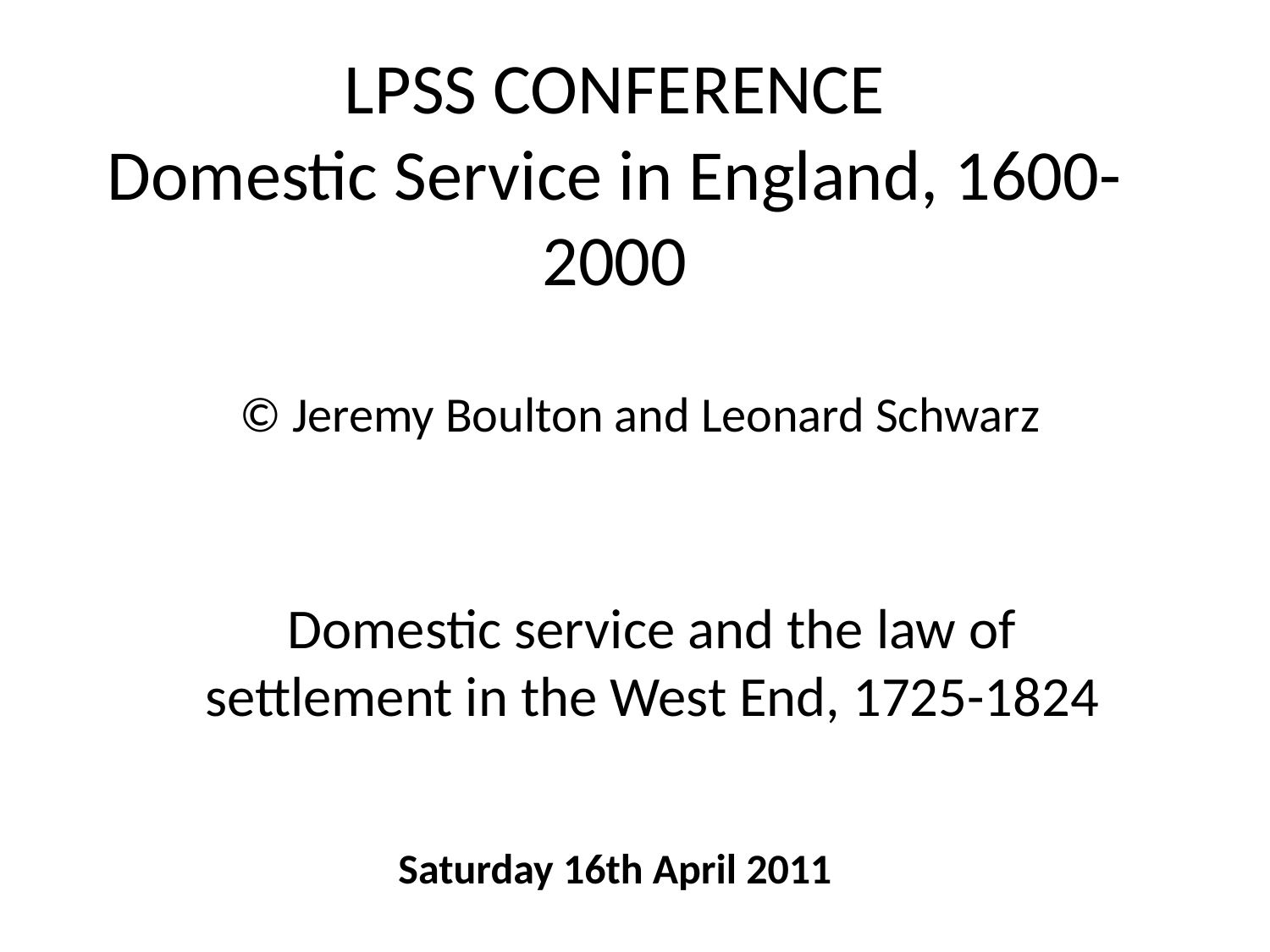

# LPSS CONFERENCE Domestic Service in England, 1600-2000
© Jeremy Boulton and Leonard Schwarz
Domestic service and the law of settlement in the West End, 1725-1824
Saturday 16th April 2011